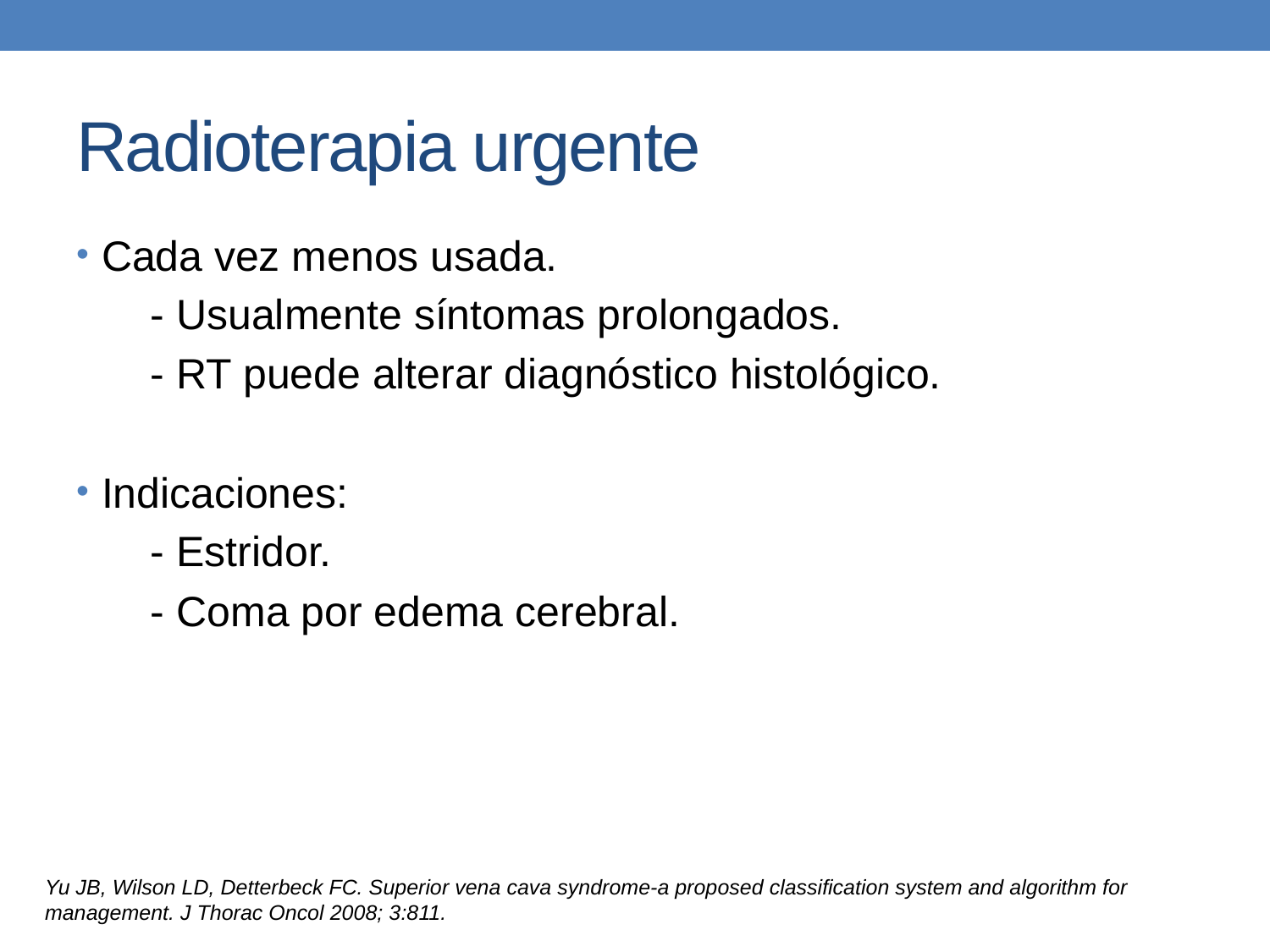

# Radioterapia urgente
Cada vez menos usada.
     - Usualmente síntomas prolongados.
     - RT puede alterar diagnóstico histológico.

Indicaciones:
     - Estridor.
     - Coma por edema cerebral.

Yu JB, Wilson LD, Detterbeck FC. Superior vena cava syndrome-a proposed classification system and algorithm for management. J Thorac Oncol 2008; 3:811.